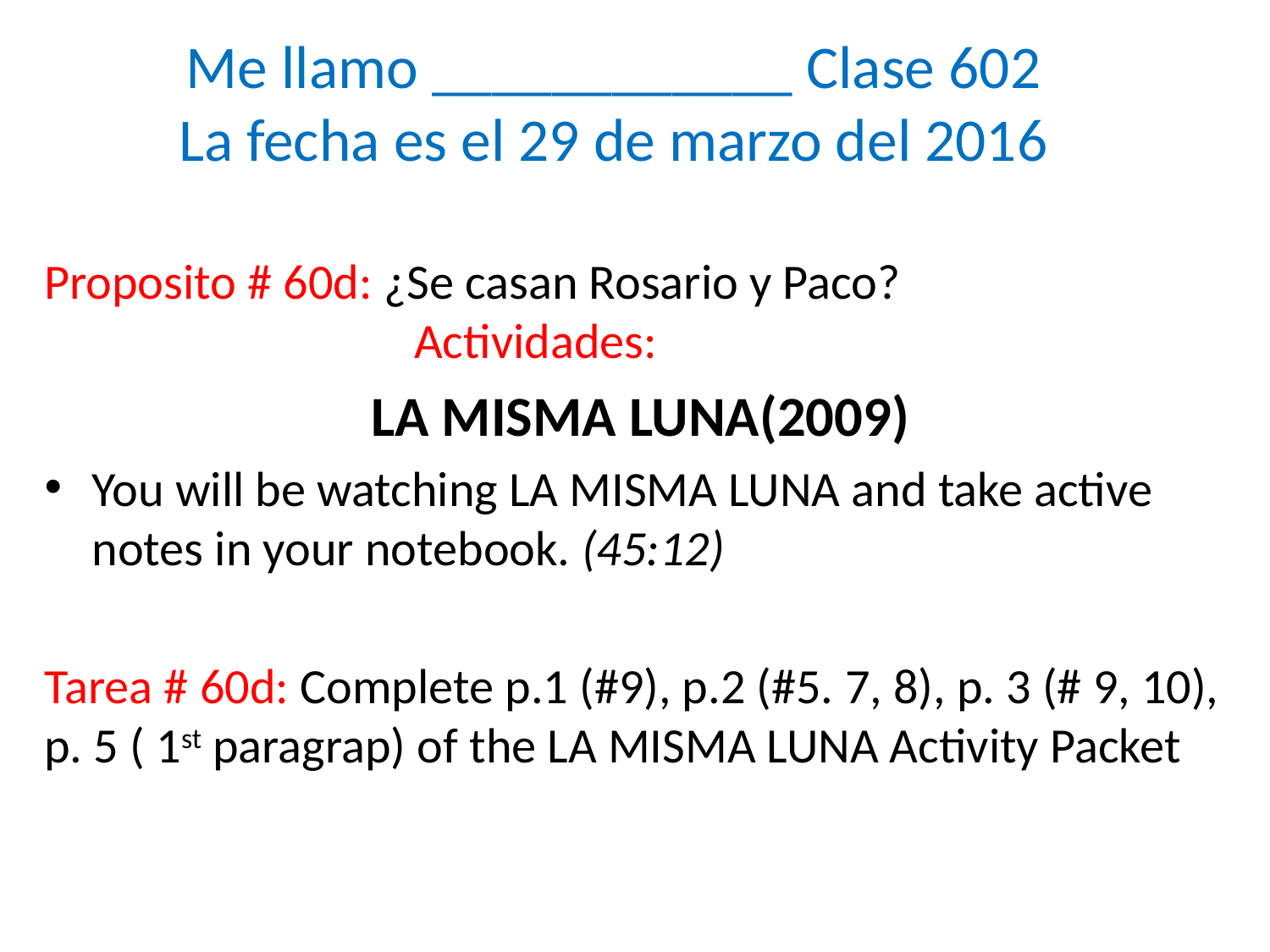

# Me llamo ____________ Clase 602 La fecha es el 29 de marzo del 2016
Proposito # 60d: ¿Se casan Rosario y Paco?                                                               Actividades:
LA MISMA LUNA(2009)
You will be watching LA MISMA LUNA and take active notes in your notebook. (45:12)

Tarea # 60d: Complete p.1 (#9), p.2 (#5. 7, 8), p. 3 (# 9, 10), p. 5 ( 1st paragrap) of the LA MISMA LUNA Activity Packet